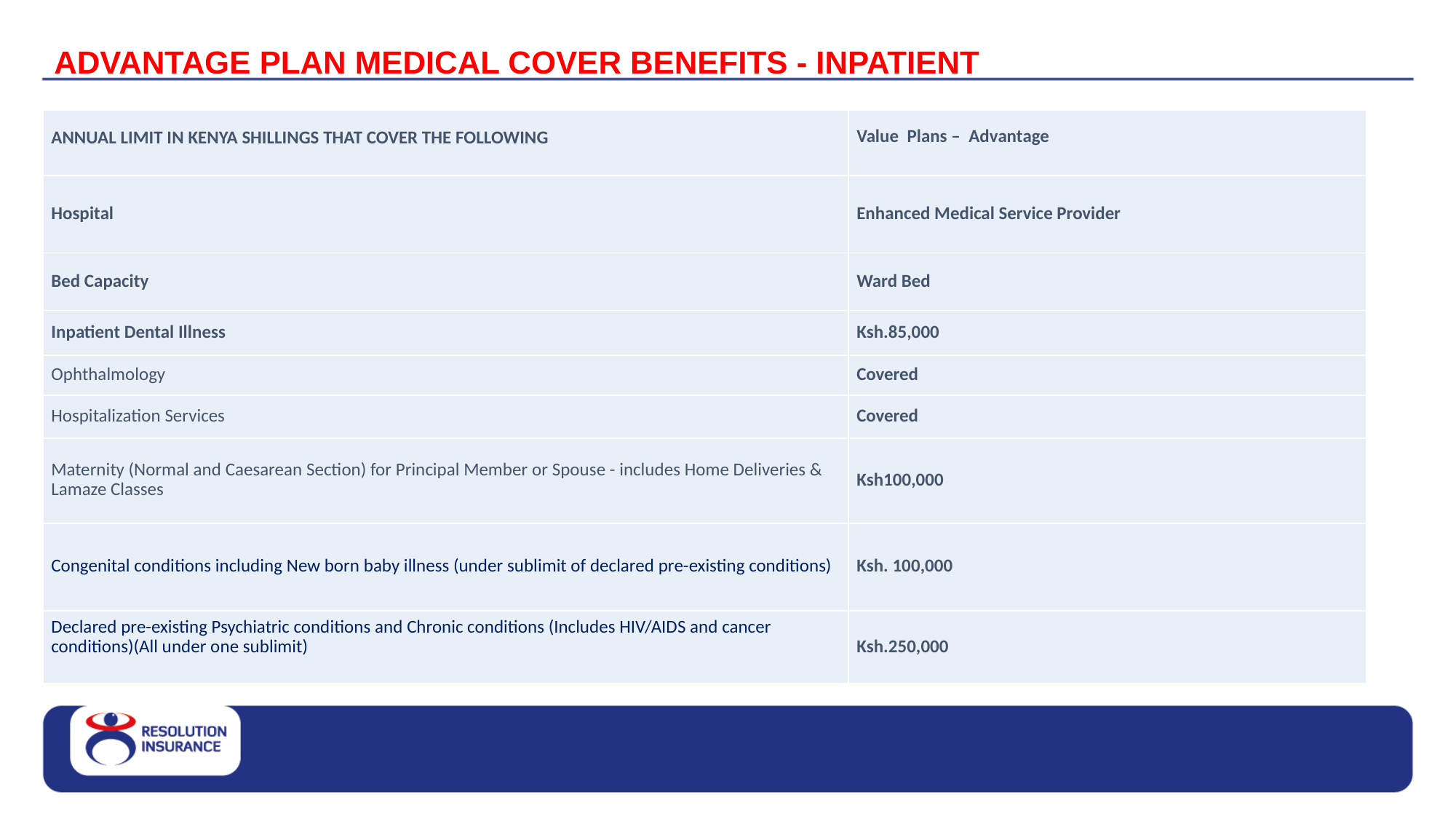

# ADVANTAGE PLAN MEDICAL COVER BENEFITS - INPATIENT
| ANNUAL LIMIT IN KENYA SHILLINGS THAT COVER THE FOLLOWING | Value Plans – Advantage |
| --- | --- |
| Hospital | Enhanced Medical Service Provider |
| Bed Capacity | Ward Bed |
| Inpatient Dental Illness | Ksh.85,000 |
| Ophthalmology | Covered |
| Hospitalization Services | Covered |
| Maternity (Normal and Caesarean Section) for Principal Member or Spouse - includes Home Deliveries & Lamaze Classes | Ksh100,000 |
| Congenital conditions including New born baby illness (under sublimit of declared pre-existing conditions) | Ksh. 100,000 |
| Declared pre-existing Psychiatric conditions and Chronic conditions (Includes HIV/AIDS and cancer conditions)(All under one sublimit) | Ksh.250,000 |
In case of admission, you will be expected to present your Membership cards.
For scheduled admissions authorization must be obtained from Resolution Insurance 48 hours before the actual hospitalization.
In cases of emergency admissions, ensure that Resolution Insurance  has been
informed within 24 hours of the admission.
A Pre-authorization request form will be filled in and the clinic or hospital will
contact RIL for approval within 48 hours. These request forms are done by the
admitting hospital, and the member should not worry about finding one to send
to us.
All admission bills are paid less the NHIF rebate.
While hospitalized (Nairobi And Mombasa) there will be daily visits by RIL care managers.